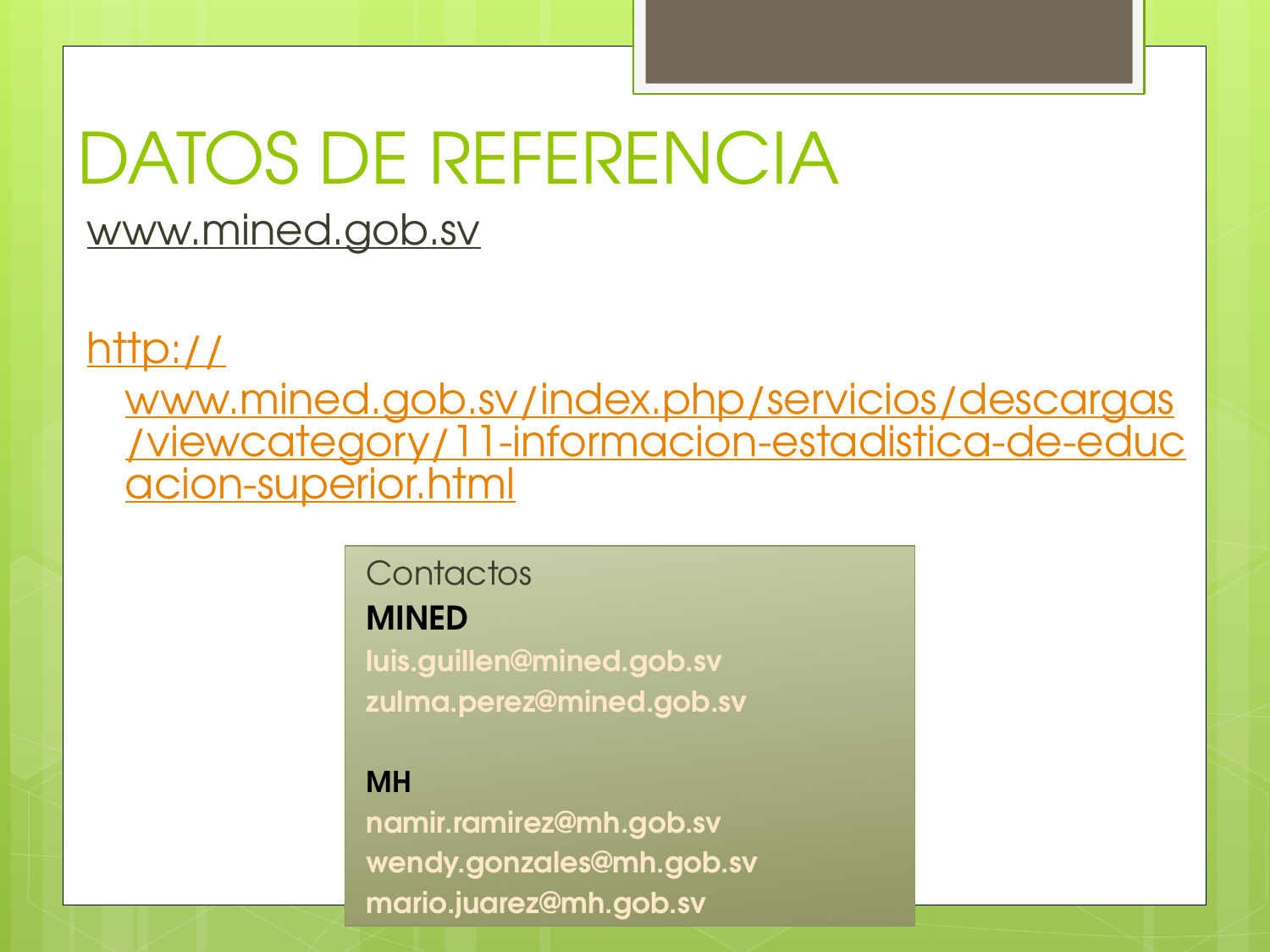

# DATOS DE REFERENCIA
www.mined.gob.sv

http://www.mined.gob.sv/index.php/servicios/descargas/viewcategory/11-informacion-estadistica-de-educacion-superior.html

Contactos
MINED
luis.guillen@mined.gob.sv
zulma.perez@mined.gob.sv

MH
namir.ramirez@mh.gob.sv
wendy.gonzales@mh.gob.sv
mario.juarez@mh.gob.sv